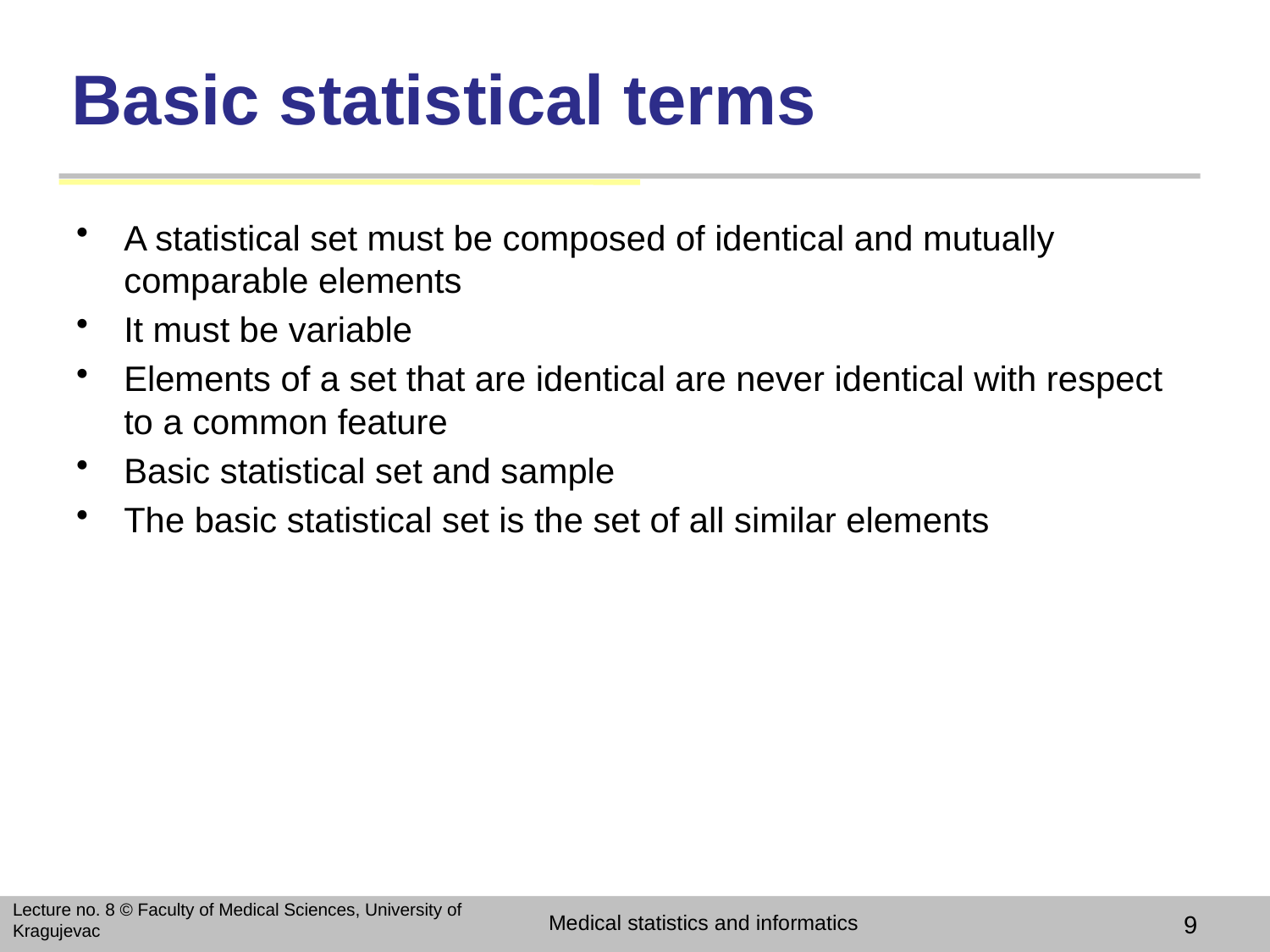

# Basic statistical terms
A statistical set must be composed of identical and mutually comparable elements
It must be variable
Elements of a set that are identical are never identical with respect to a common feature
Basic statistical set and sample
The basic statistical set is the set of all similar elements
Lecture no. 8 © Faculty of Medical Sciences, University of Kragujevac
Medical statistics and informatics
9